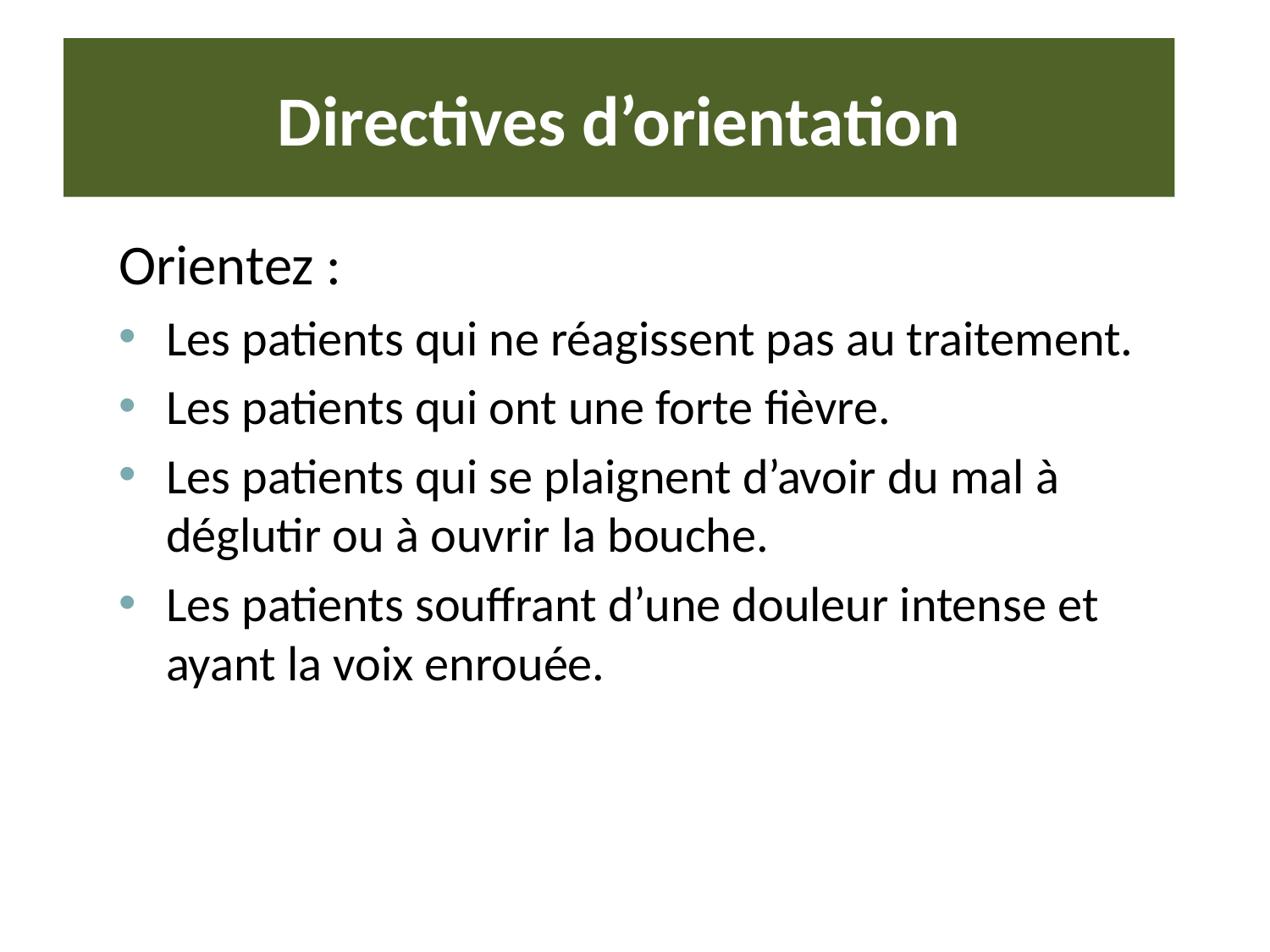

# Directives d’orientation
Orientez :
Les patients qui ne réagissent pas au traitement.
Les patients qui ont une forte fièvre.
Les patients qui se plaignent d’avoir du mal à déglutir ou à ouvrir la bouche.
Les patients souffrant d’une douleur intense et ayant la voix enrouée.